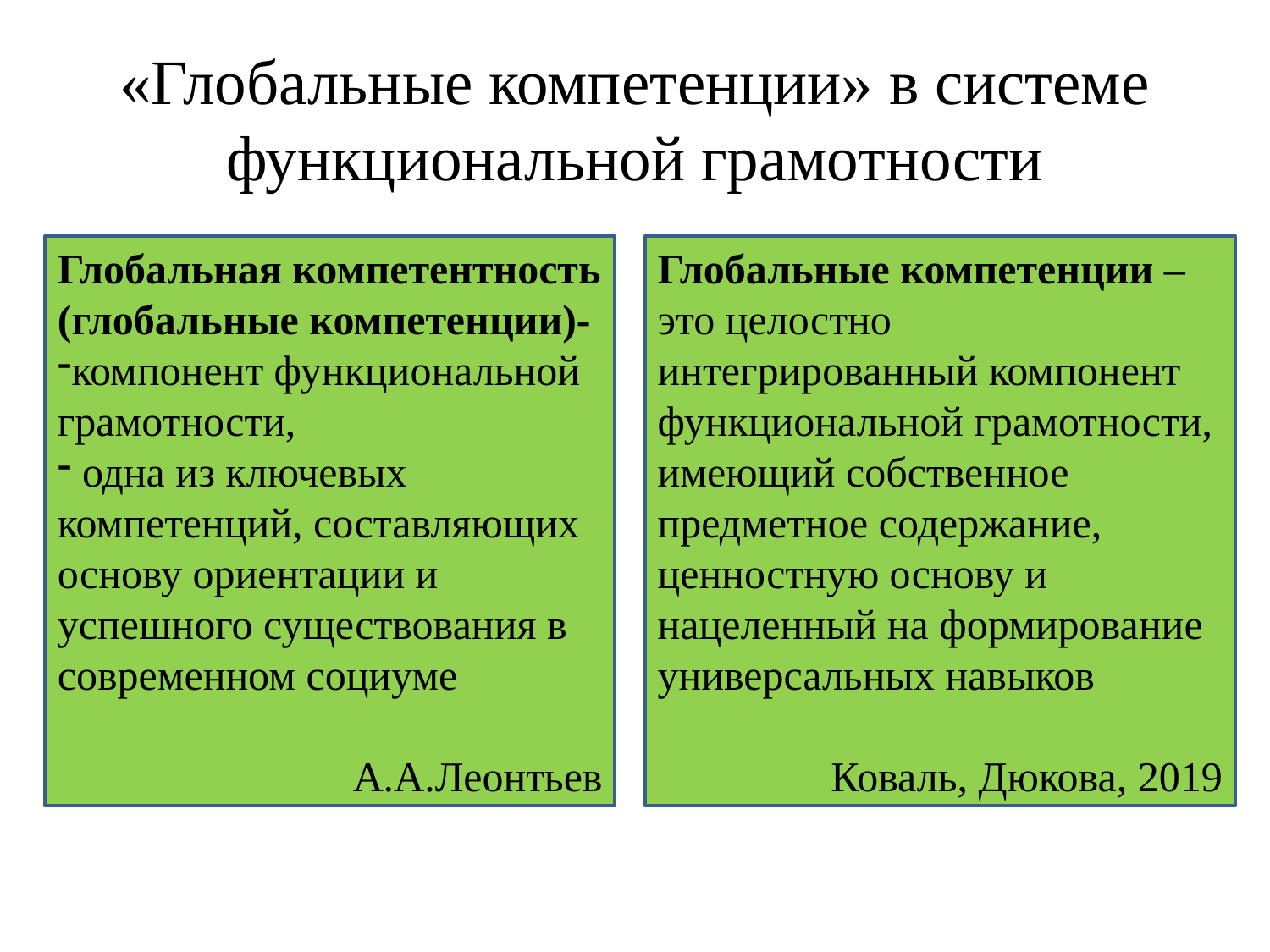

# «Глобальные компетенции» в системе функциональной грамотности
Глобальная компетентность (глобальные компетенции)-
компонент функциональной грамотности,
 одна из ключевых компетенций, составляющих основу ориентации и успешного существования в современном социуме

А.А.Леонтьев
Глобальные компетенции – это целостно интегрированный компонент функциональной грамотности, имеющий собственное предметное содержание, ценностную основу и нацеленный на формирование универсальных навыков

Коваль, Дюкова, 2019